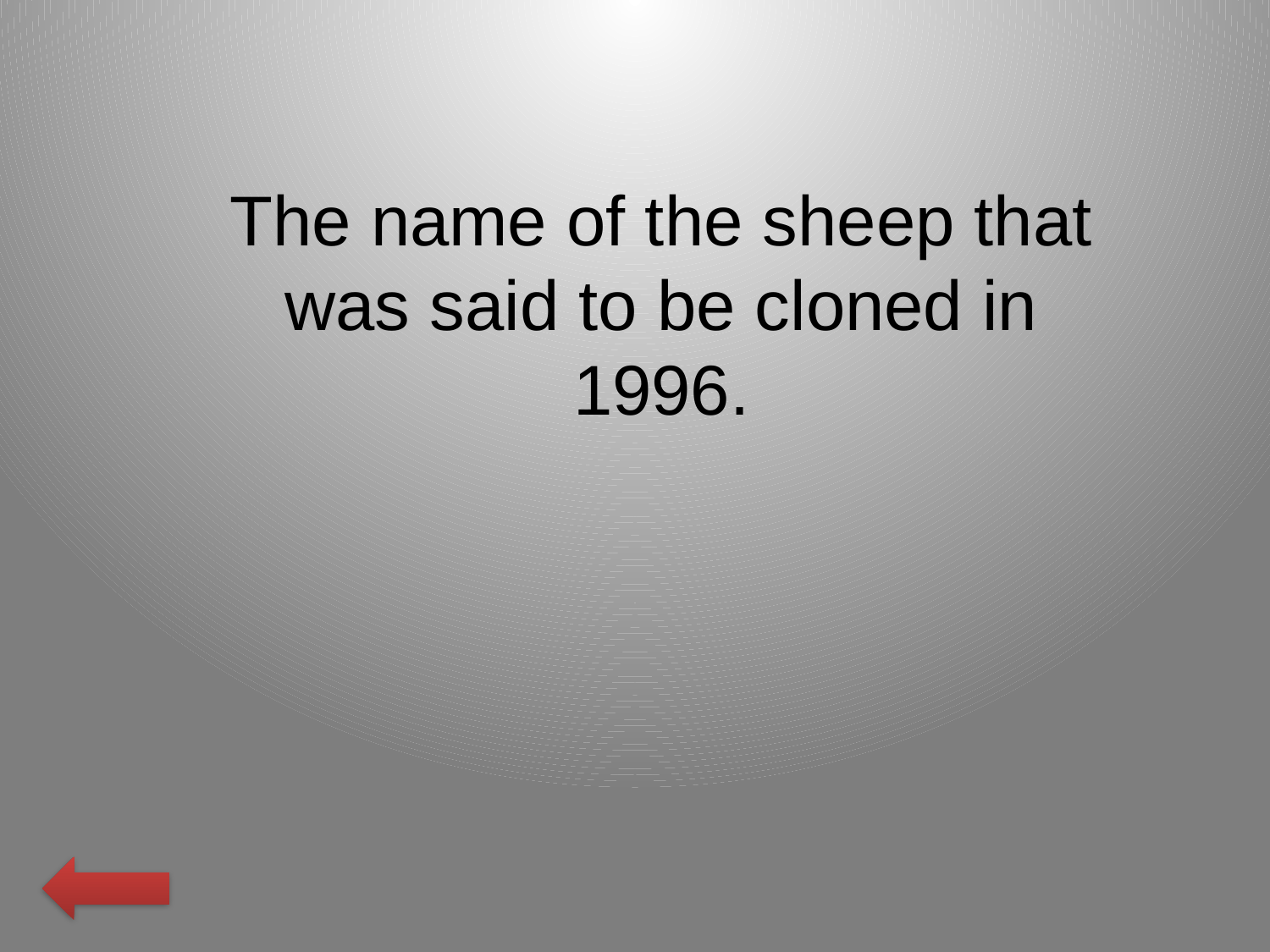

The name of the sheep that was said to be cloned in 1996.